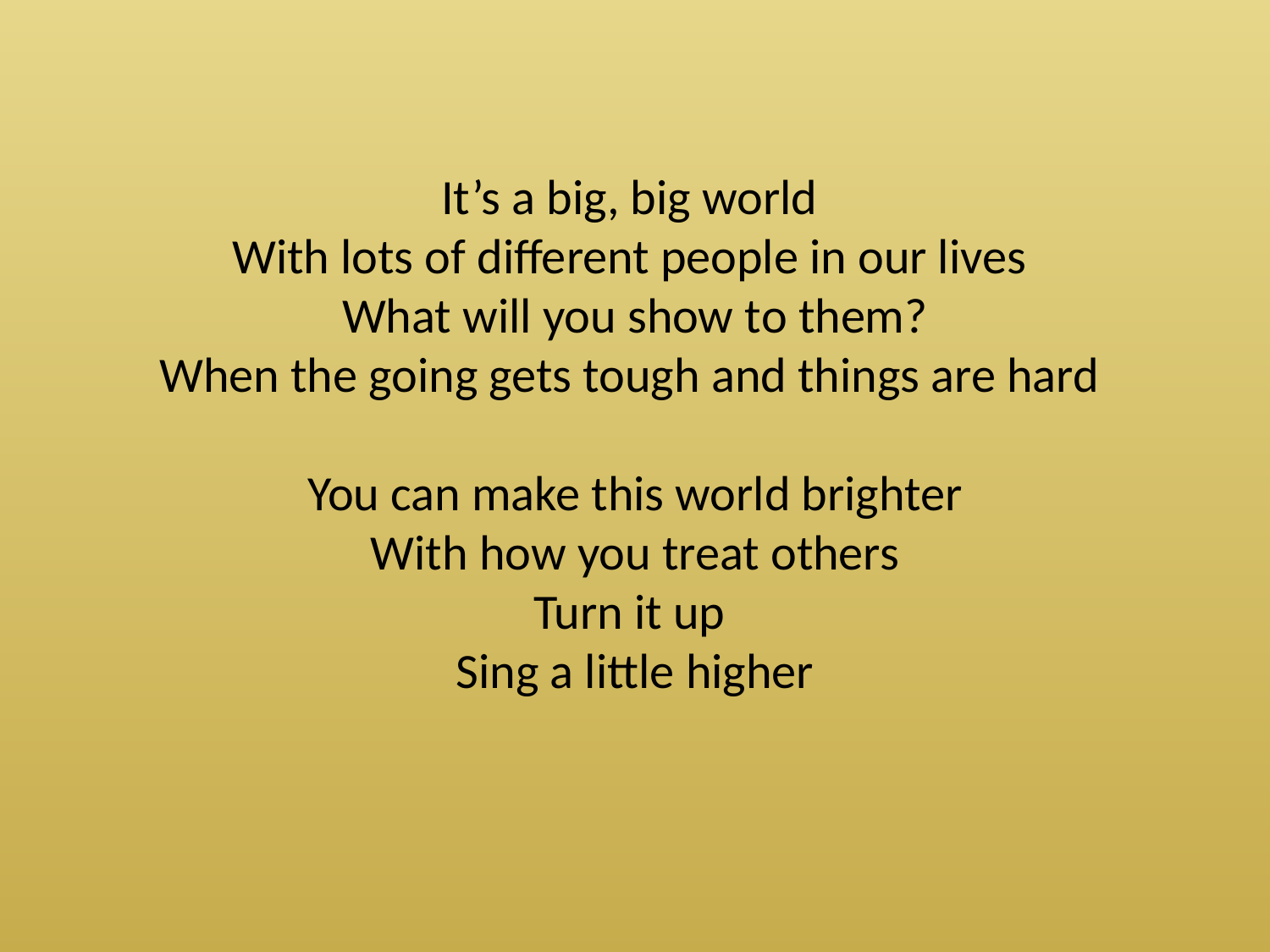

It’s a big, big world
With lots of different people in our lives
What will you show to them?
When the going gets tough and things are hard

You can make this world brighter
With how you treat others
Turn it up
Sing a little higher